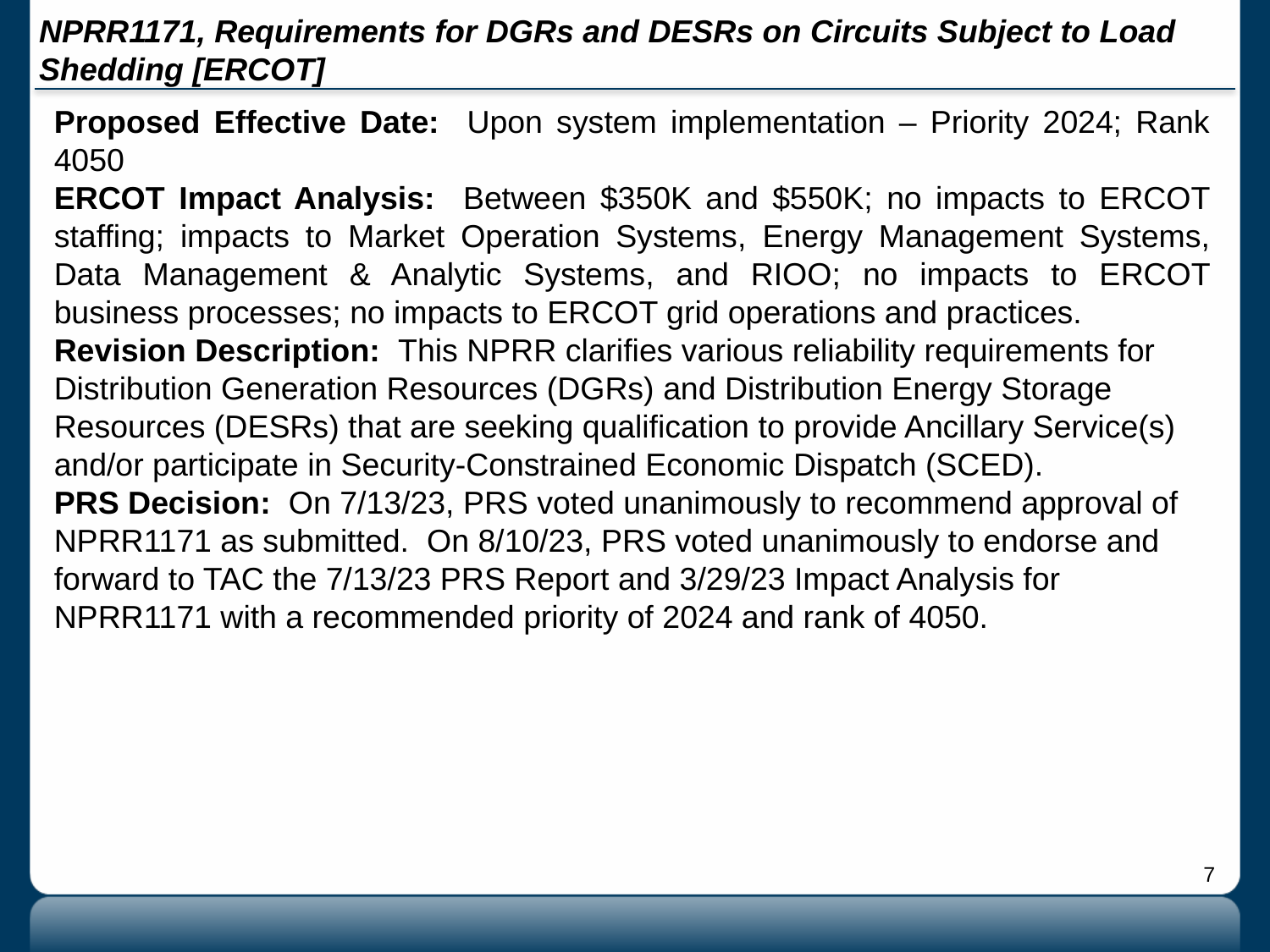

# NPRR1171, Requirements for DGRs and DESRs on Circuits Subject to Load Shedding [ERCOT]
Proposed Effective Date:  Upon system implementation – Priority 2024; Rank 4050
ERCOT Impact Analysis:  Between $350K and $550K; no impacts to ERCOT staffing; impacts to Market Operation Systems, Energy Management Systems, Data Management & Analytic Systems, and RIOO; no impacts to ERCOT business processes; no impacts to ERCOT grid operations and practices.
Revision Description:  This NPRR clarifies various reliability requirements for Distribution Generation Resources (DGRs) and Distribution Energy Storage Resources (DESRs) that are seeking qualification to provide Ancillary Service(s) and/or participate in Security-Constrained Economic Dispatch (SCED).
PRS Decision:  On 7/13/23, PRS voted unanimously to recommend approval of NPRR1171 as submitted.  On 8/10/23, PRS voted unanimously to endorse and forward to TAC the 7/13/23 PRS Report and 3/29/23 Impact Analysis for NPRR1171 with a recommended priority of 2024 and rank of 4050.